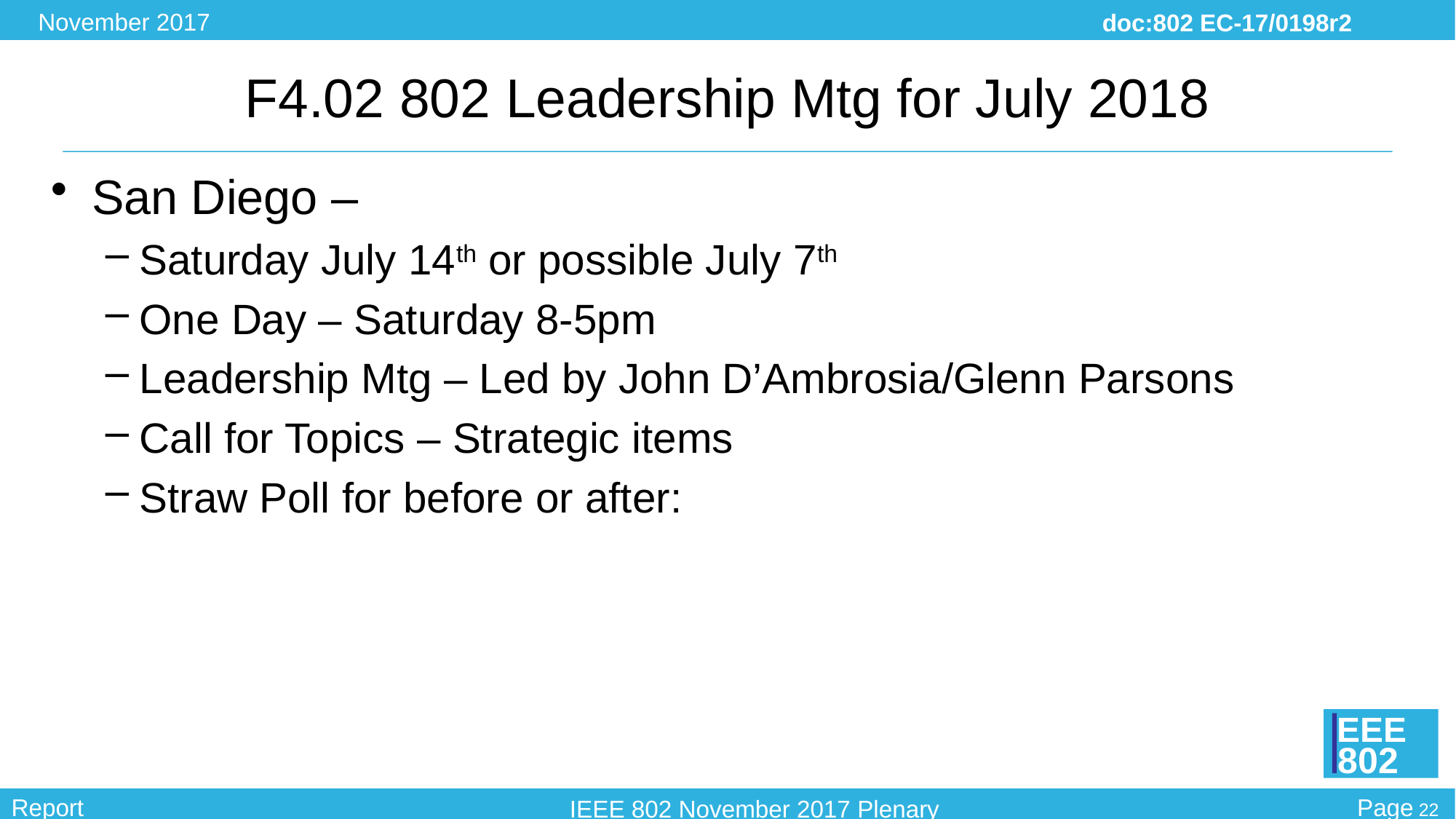

# F4.02 802 Leadership Mtg for July 2018
San Diego –
Saturday July 14th or possible July 7th
One Day – Saturday 8-5pm
Leadership Mtg – Led by John D’Ambrosia/Glenn Parsons
Call for Topics – Strategic items
Straw Poll for before or after: